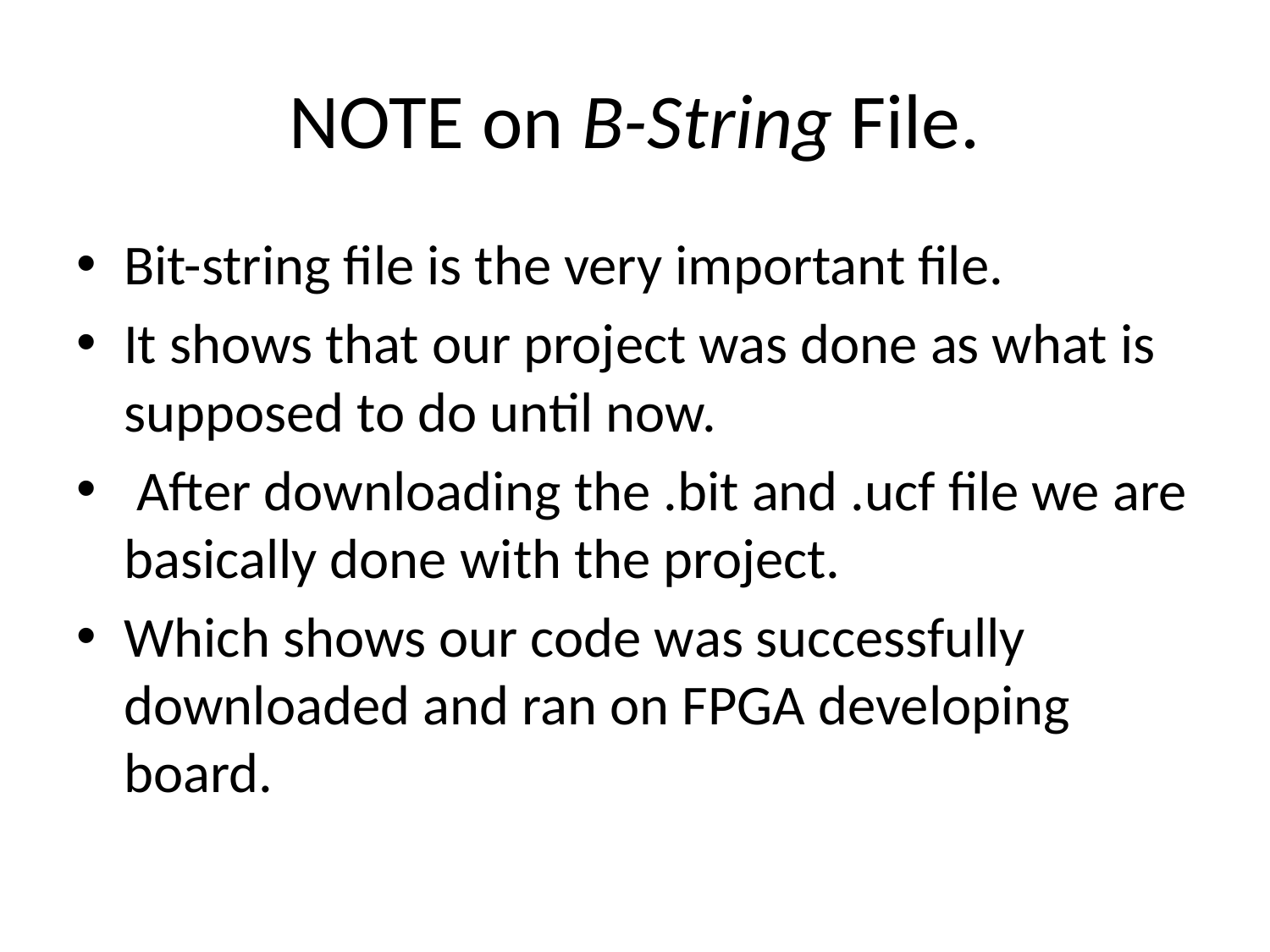

# NOTE on B-String File.
Bit-string file is the very important file.
It shows that our project was done as what is supposed to do until now.
 After downloading the .bit and .ucf file we are basically done with the project.
Which shows our code was successfully downloaded and ran on FPGA developing board.